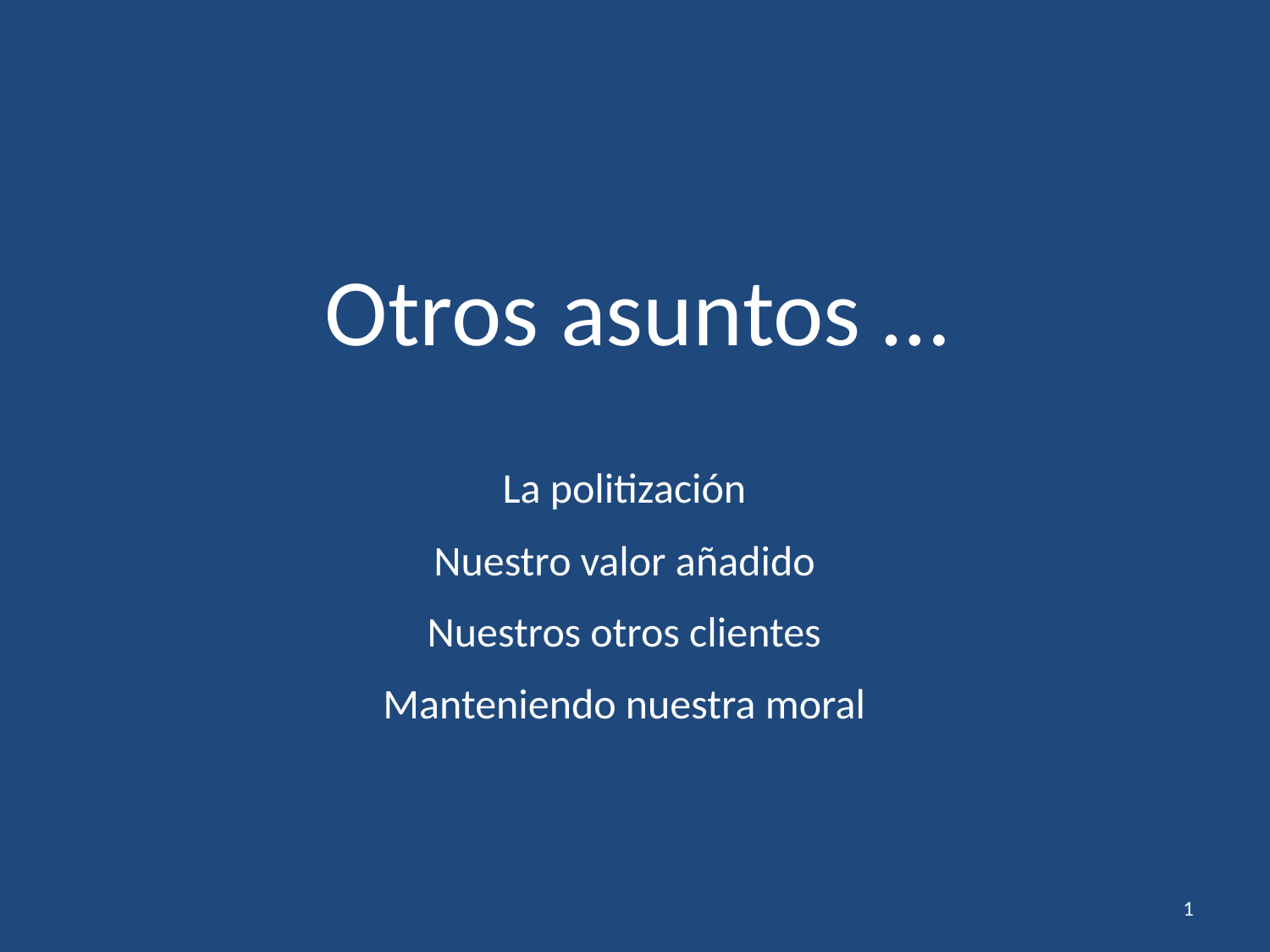

# Otros asuntos …
La politización
Nuestro valor añadido
Nuestros otros clientes
Manteniendo nuestra moral
1